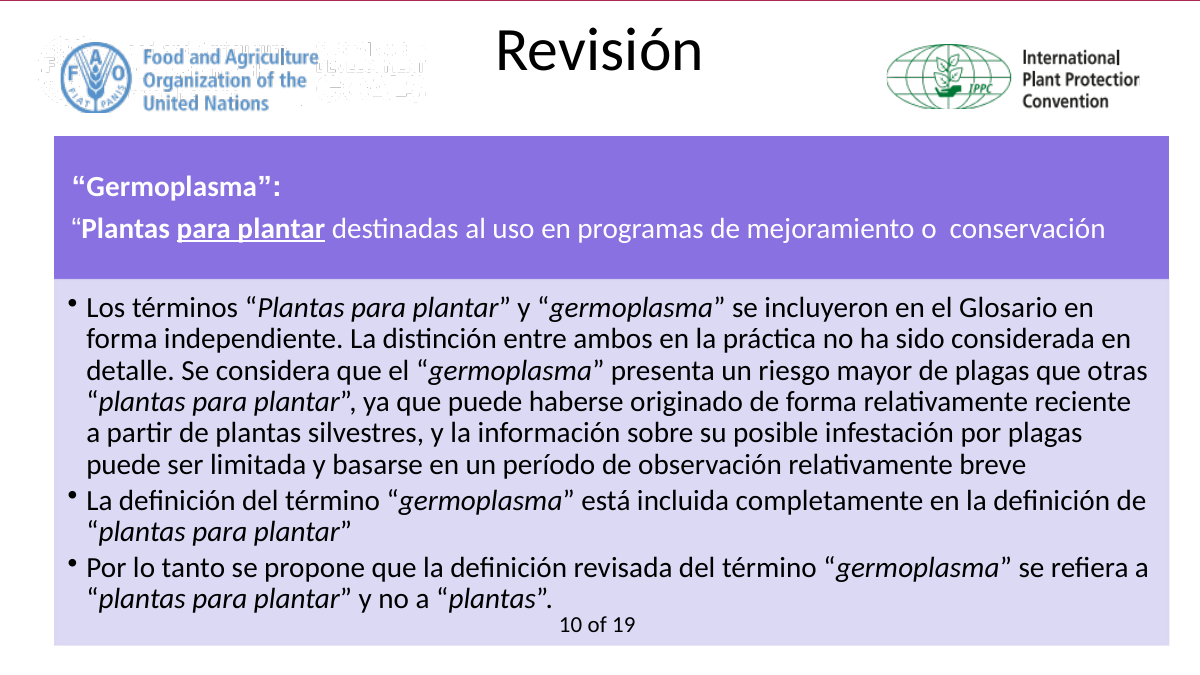

Revisión
“Germoplasma”:
“Plantas para plantar destinadas al uso en programas de mejoramiento o  conservación
Los términos “Plantas para plantar” y “germoplasma” se incluyeron en el Glosario en forma independiente. La distinción entre ambos en la práctica no ha sido considerada en detalle. Se considera que el “germoplasma” presenta un riesgo mayor de plagas que otras “plantas para plantar”, ya que puede haberse originado de forma relativamente reciente a partir de plantas silvestres, y la información sobre su posible infestación por plagas puede ser limitada y basarse en un período de observación relativamente breve
La definición del término “germoplasma” está incluida completamente en la definición de “plantas para plantar”
Por lo tanto se propone que la definición revisada del término “germoplasma” se refiera a “plantas para plantar” y no a “plantas”.
10 of 19